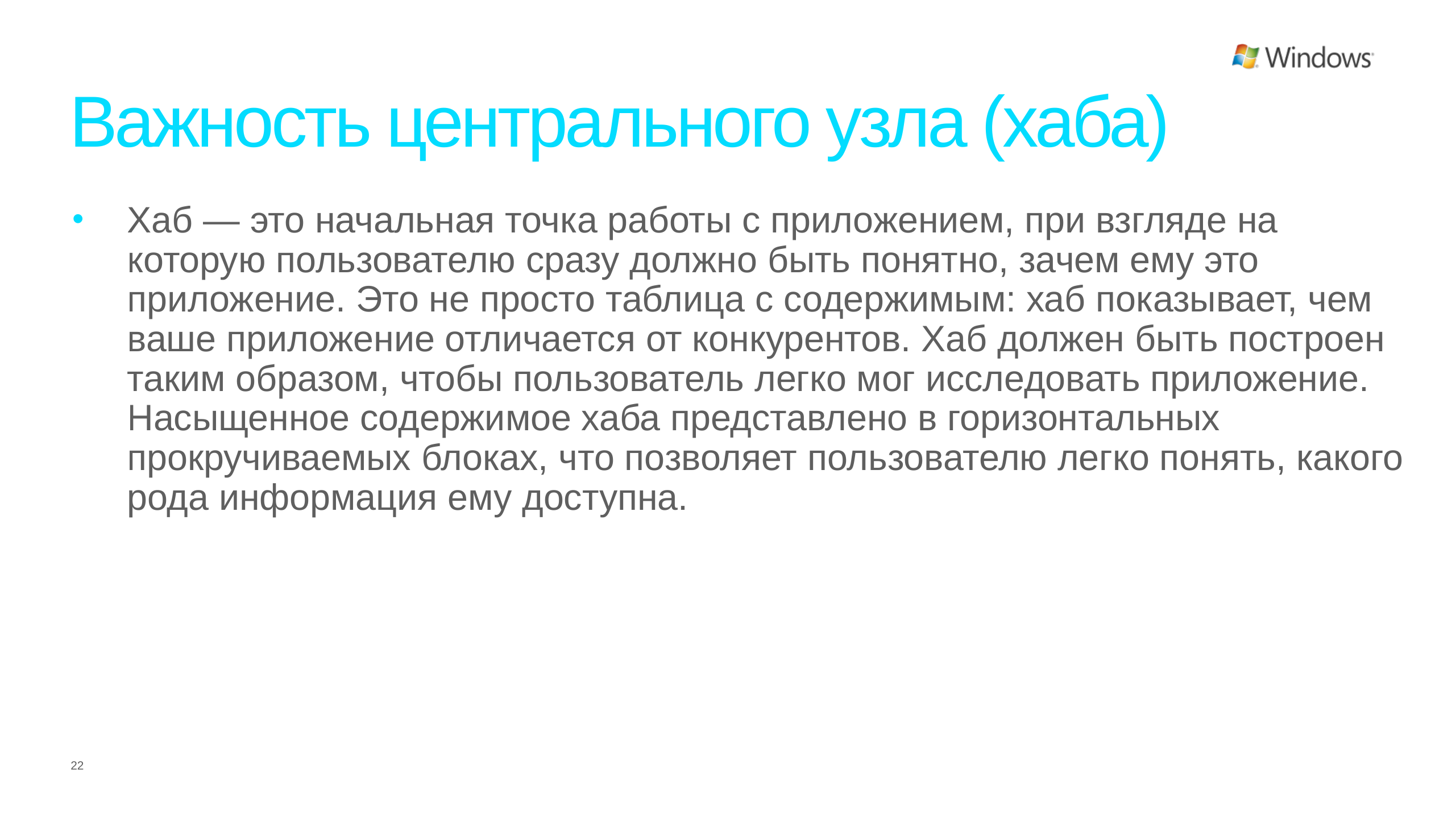

# Важность центрального узла (хаба)
Хаб — это начальная точка работы с приложением, при взгляде на которую пользователю сразу должно быть понятно, зачем ему это приложение. Это не просто таблица с содержимым: хаб показывает, чем ваше приложение отличается от конкурентов. Хаб должен быть построен таким образом, чтобы пользователь легко мог исследовать приложение. Насыщенное содержимое хаба представлено в горизонтальных прокручиваемых блоках, что позволяет пользователю легко понять, какого рода информация ему доступна.